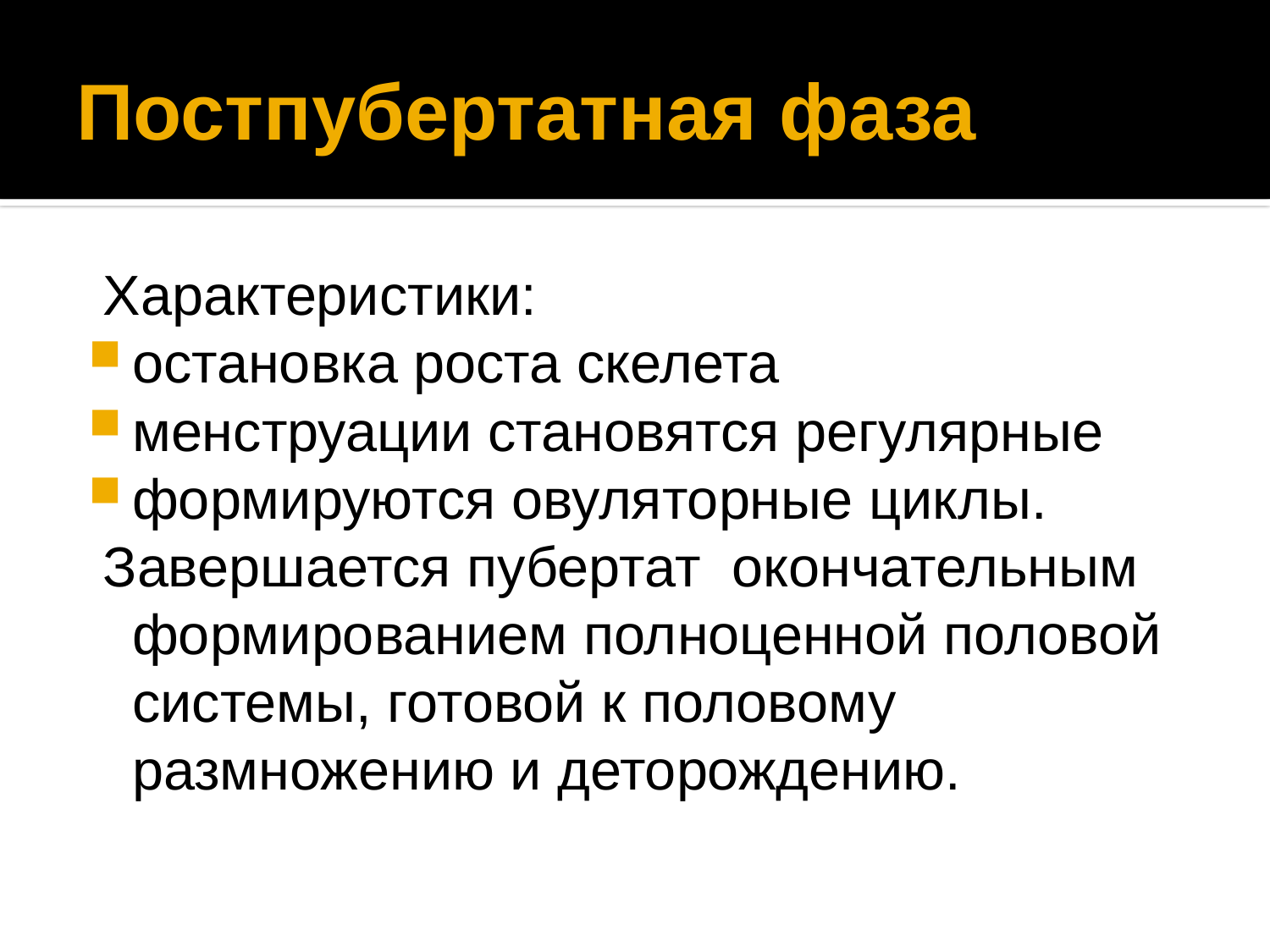

# Постпубертатная фаза
 Характеристики:
остановка роста скелета
менструации становятся регулярные
формируются овуляторные циклы.
 Завершается пубертат  окончательным формированием полноценной половой системы, готовой к половому размножению и деторождению.